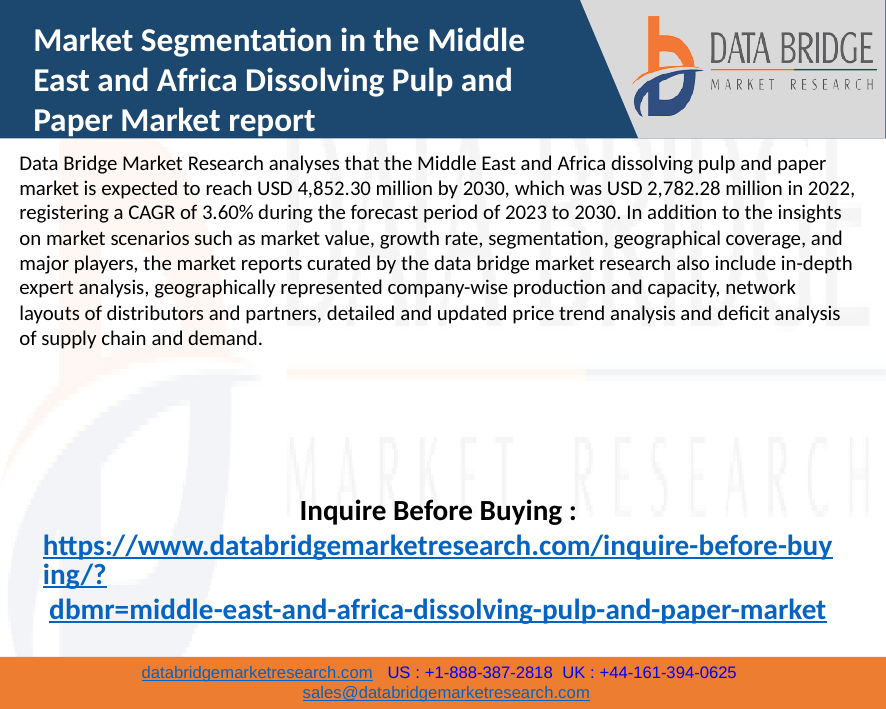

Market Segmentation in the Middle East and Africa Dissolving Pulp and Paper Market report

Data Bridge Market Research analyses that the Middle East and Africa dissolving pulp and paper market is expected to reach USD 4,852.30 million by 2030, which was USD 2,782.28 million in 2022, registering a CAGR of 3.60% during the forecast period of 2023 to 2030. In addition to the insights on market scenarios such as market value, growth rate, segmentation, geographical coverage, and major players, the market reports curated by the data bridge market research also include in-depth expert analysis, geographically represented company-wise production and capacity, network layouts of distributors and partners, detailed and updated price trend analysis and deficit analysis of supply chain and demand.
Inquire Before Buying :
https://www.databridgemarketresearch.com/inquire-before-buying/?dbmr=middle-east-and-africa-dissolving-pulp-and-paper-market

3